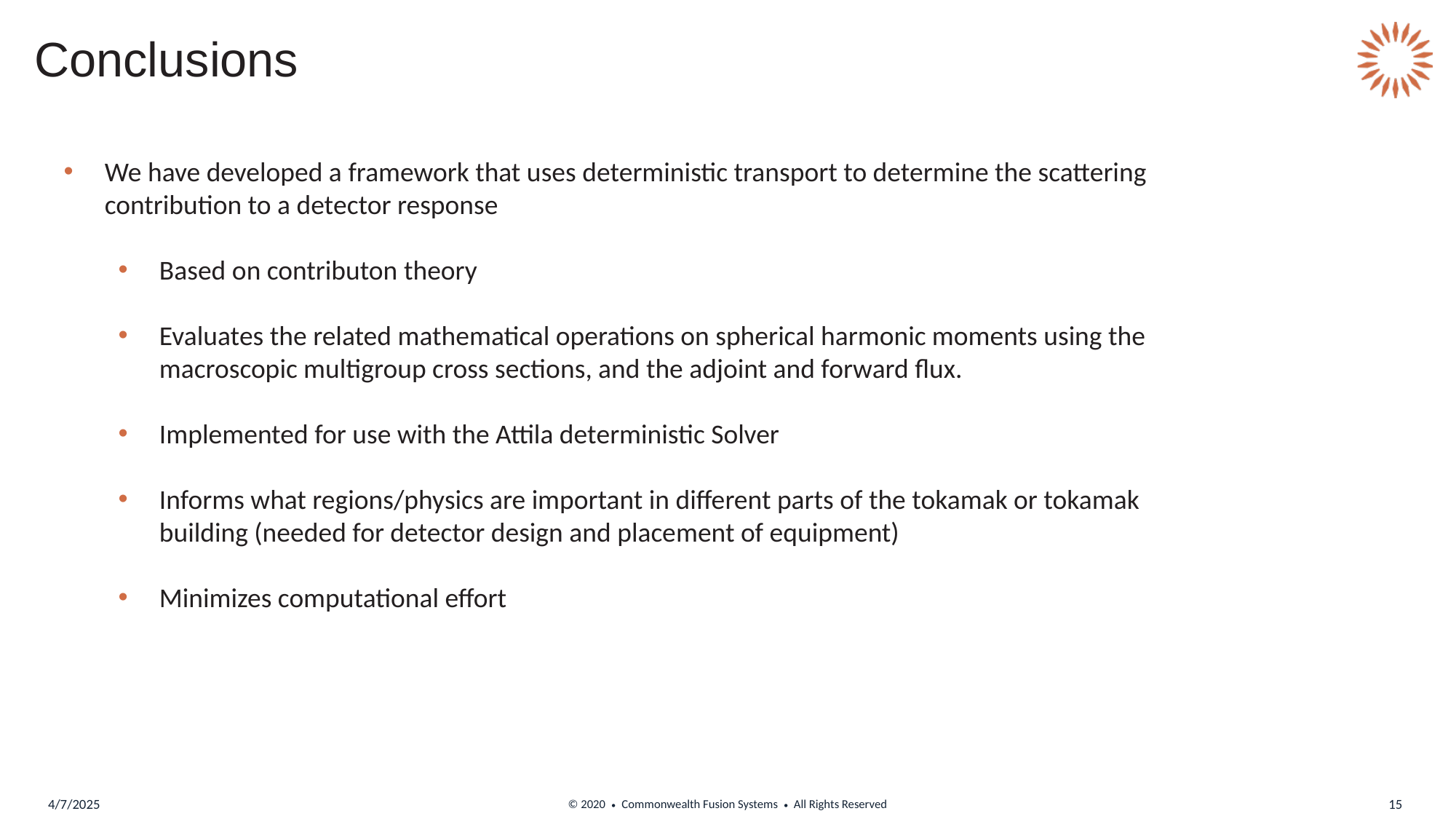

# Conclusions

We have developed a framework that uses deterministic transport to determine the scattering contribution to a detector response

Based on contributon theory

Evaluates the related mathematical operations on spherical harmonic moments using the macroscopic multigroup cross sections, and the adjoint and forward flux.

Implemented for use with the Attila deterministic Solver

Informs what regions/physics are important in different parts of the tokamak or tokamak building (needed for detector design and placement of equipment)

Minimizes computational effort